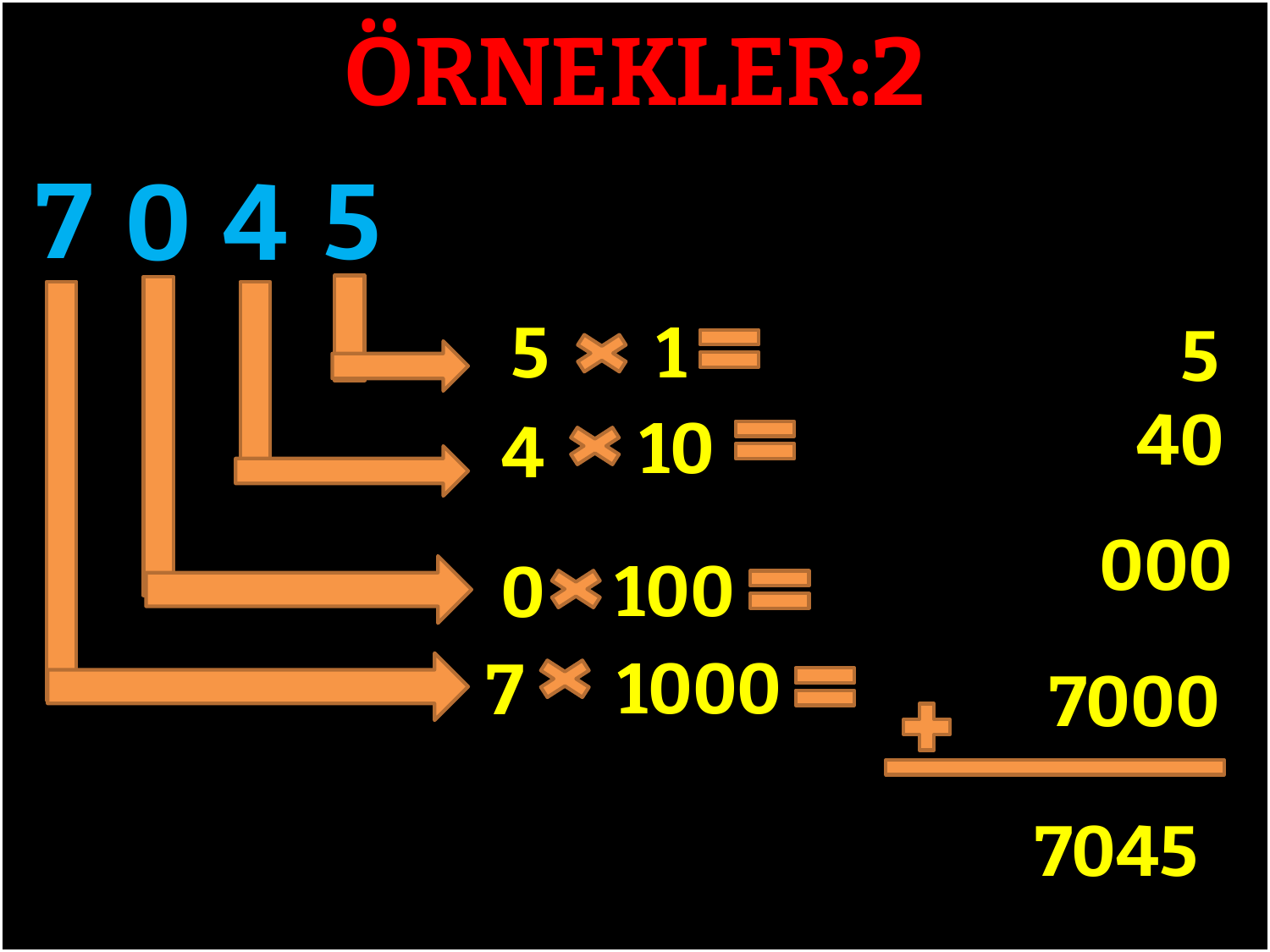

ÖRNEKLER:2
7
5
0
4

#
5
1
5

40
10
4

000
100
0

1000
7
7000

7045